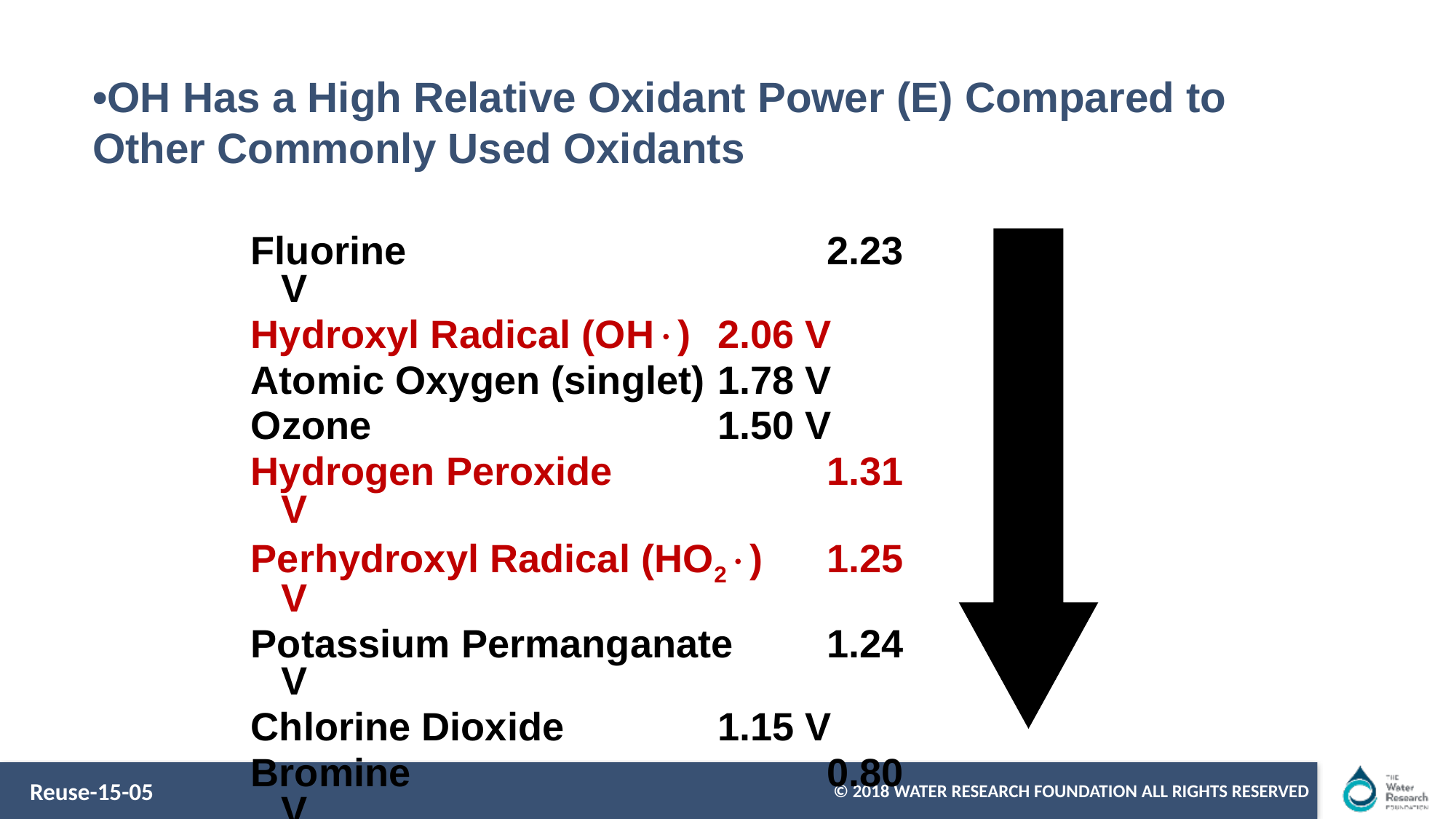

# •OH Has a High Relative Oxidant Power (E) Compared to Other Commonly Used Oxidants
 Fluorine 				2.23 V
 Hydroxyl Radical (OH⋅) 	2.06 V
 Atomic Oxygen (singlet) 	1.78 V
 Ozone 				1.50 V
 Hydrogen Peroxide 		1.31 V
 Perhydroxyl Radical (HO2⋅) 	1.25 V
 Potassium Permanganate 	1.24 V
 Chlorine Dioxide 		1.15 V
 Bromine 				0.80 V
 Iodine 				0.54 V